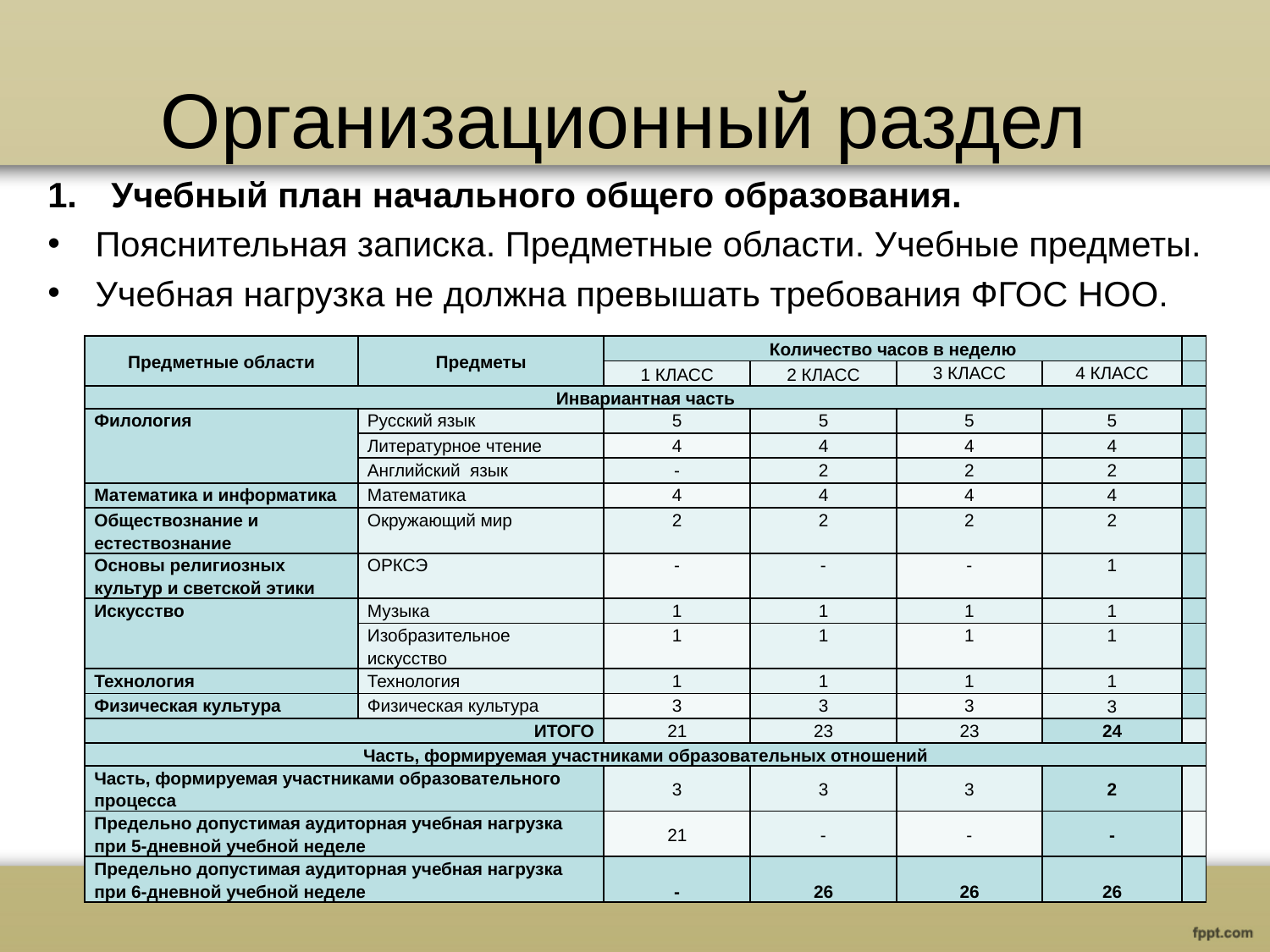

# Организационный раздел
Учебный план начального общего образования.
Пояснительная записка. Предметные области. Учебные предметы.
Учебная нагрузка не должна превышать требования ФГОС НОО.

| Предметные области | Предметы | Количество часов в неделю |  |  |  |  |
| --- | --- | --- | --- | --- | --- | --- |
|  |  | 1 КЛАСС | 2 КЛАСС | 3 КЛАСС | 4 КЛАСС |  |
| Инвариантная часть |  |  |  |  |  |  |
| Филология | Русский язык | 5 | 5 | 5 | 5 |  |
|  | Литературное чтение | 4 | 4 | 4 | 4 |  |
|  | Английский язык | - | 2 | 2 | 2 |  |
| Математика и информатика | Математика | 4 | 4 | 4 | 4 |  |
| Обществознание и естествознание | Окружающий мир | 2 | 2 | 2 | 2 |  |
| Основы религиозных культур и светской этики | ОРКСЭ | - | - | - | 1 |  |
| Искусство | Музыка | 1 | 1 | 1 | 1 |  |
|  | Изобразительное искусство | 1 | 1 | 1 | 1 |  |
| Технология | Технология | 1 | 1 | 1 | 1 |  |
| Физическая культура | Физическая культура | 3 | 3 | 3 | 3 |  |
| ИТОГО |  | 21 | 23 | 23 | 24 |  |
| Часть, формируемая участниками образовательных отношений |  |  |  |  |  |  |
| Часть, формируемая участниками образовательного процесса |  | 3 | 3 | 3 | 2 |  |
| Предельно допустимая аудиторная учебная нагрузка при 5-дневной учебной неделе |  | 21 | - | - | - |  |
| Предельно допустимая аудиторная учебная нагрузка при 6-дневной учебной неделе |  | - | 26 | 26 | 26 |  |